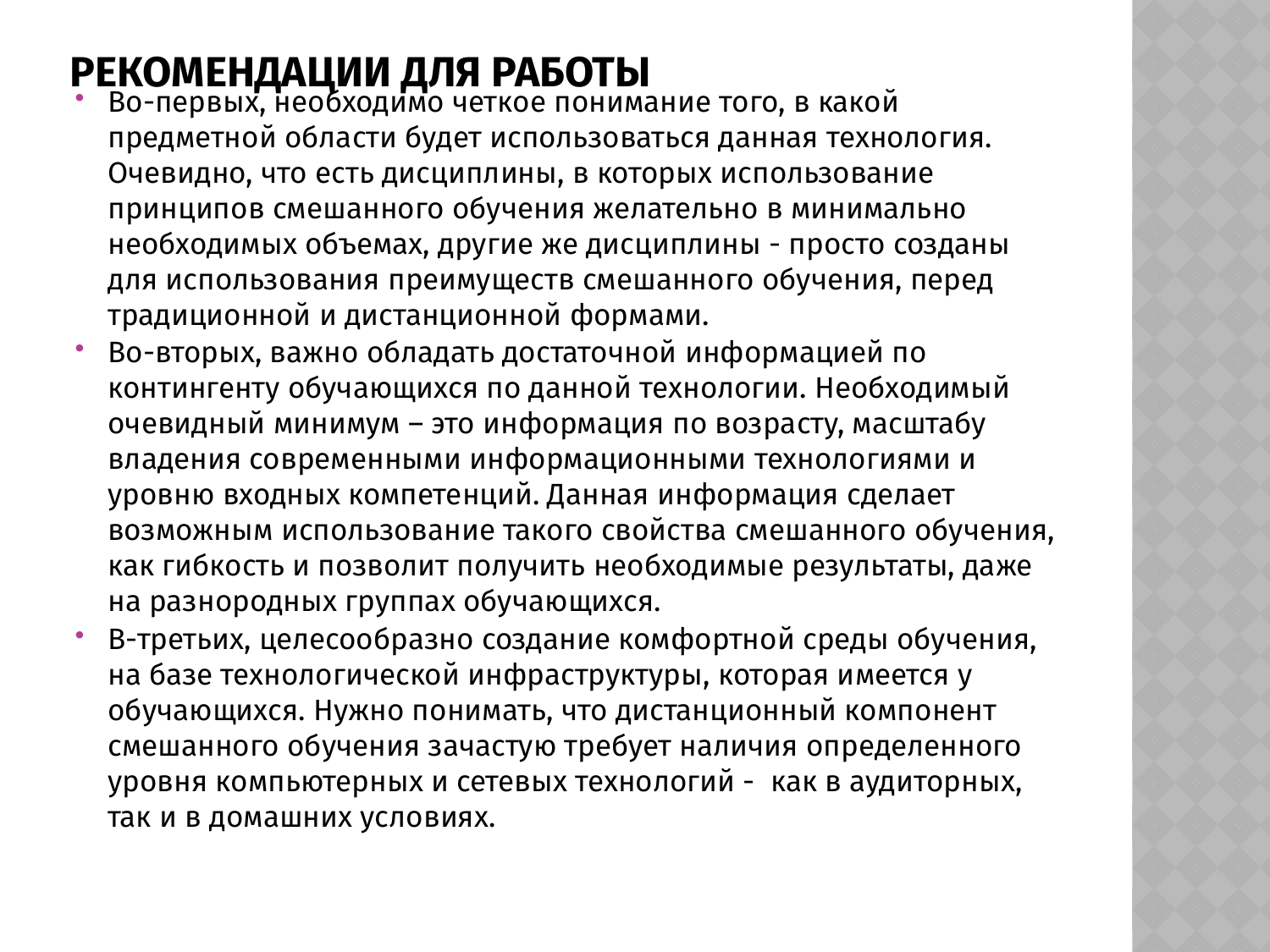

# Рекомендации для работы
Во-первых, необходимо четкое понимание того, в какой предметной области будет использоваться данная технология. Очевидно, что есть дисциплины, в которых использование принципов смешанного обучения желательно в минимально необходимых объемах, другие же дисциплины - просто созданы для использования преимуществ смешанного обучения, перед традиционной и дистанционной формами.
Во-вторых, важно обладать достаточной информацией по контингенту обучающихся по данной технологии. Необходимый очевидный минимум – это информация по возрасту, масштабу владения современными информационными технологиями и уровню входных компетенций. Данная информация сделает возможным использование такого свойства смешанного обучения, как гибкость и позволит получить необходимые результаты, даже на разнородных группах обучающихся.
В-третьих, целесообразно создание комфортной среды обучения, на базе технологической инфраструктуры, которая имеется у обучающихся. Нужно понимать, что дистанционный компонент смешанного обучения зачастую требует наличия определенного уровня компьютерных и сетевых технологий -  как в аудиторных, так и в домашних условиях.